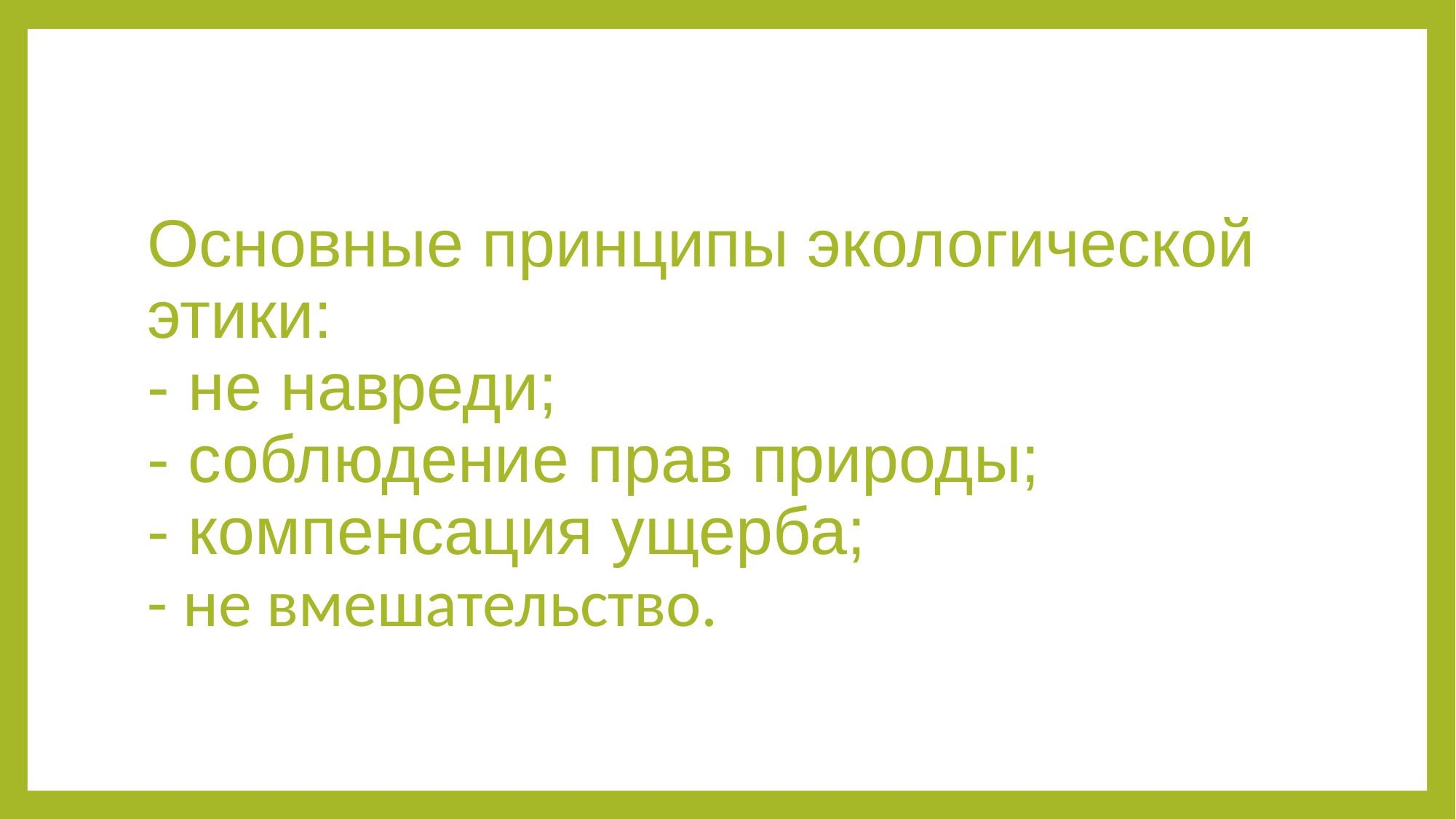

# Основные принципы экологической этики: - не навреди; - соблюдение прав природы; - компенсация ущерба; - не вмешательство.